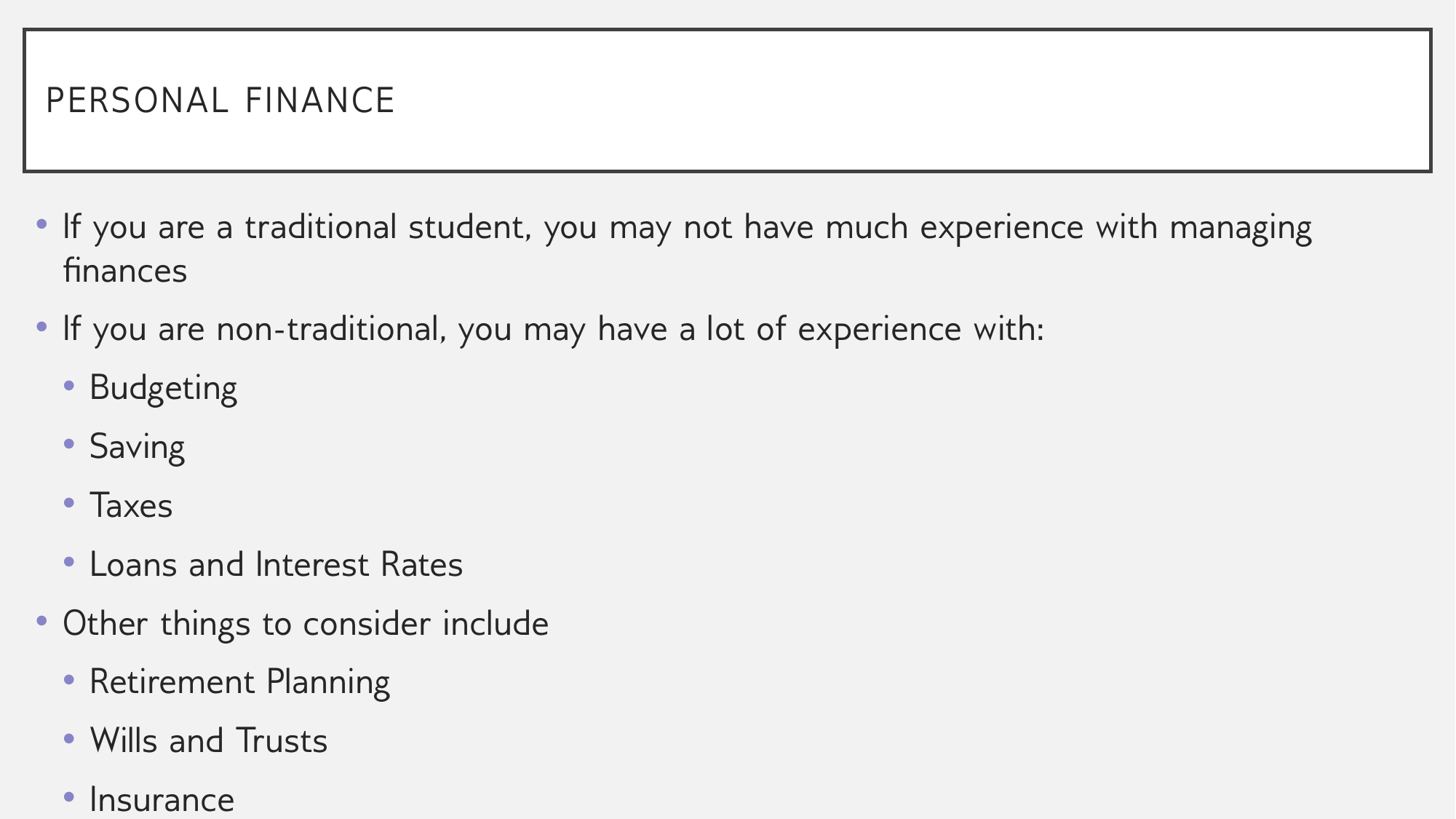

# Personal Finance
If you are a traditional student, you may not have much experience with managing finances
If you are non-traditional, you may have a lot of experience with:
Budgeting
Saving
Taxes
Loans and Interest Rates
Other things to consider include
Retirement Planning
Wills and Trusts
Insurance